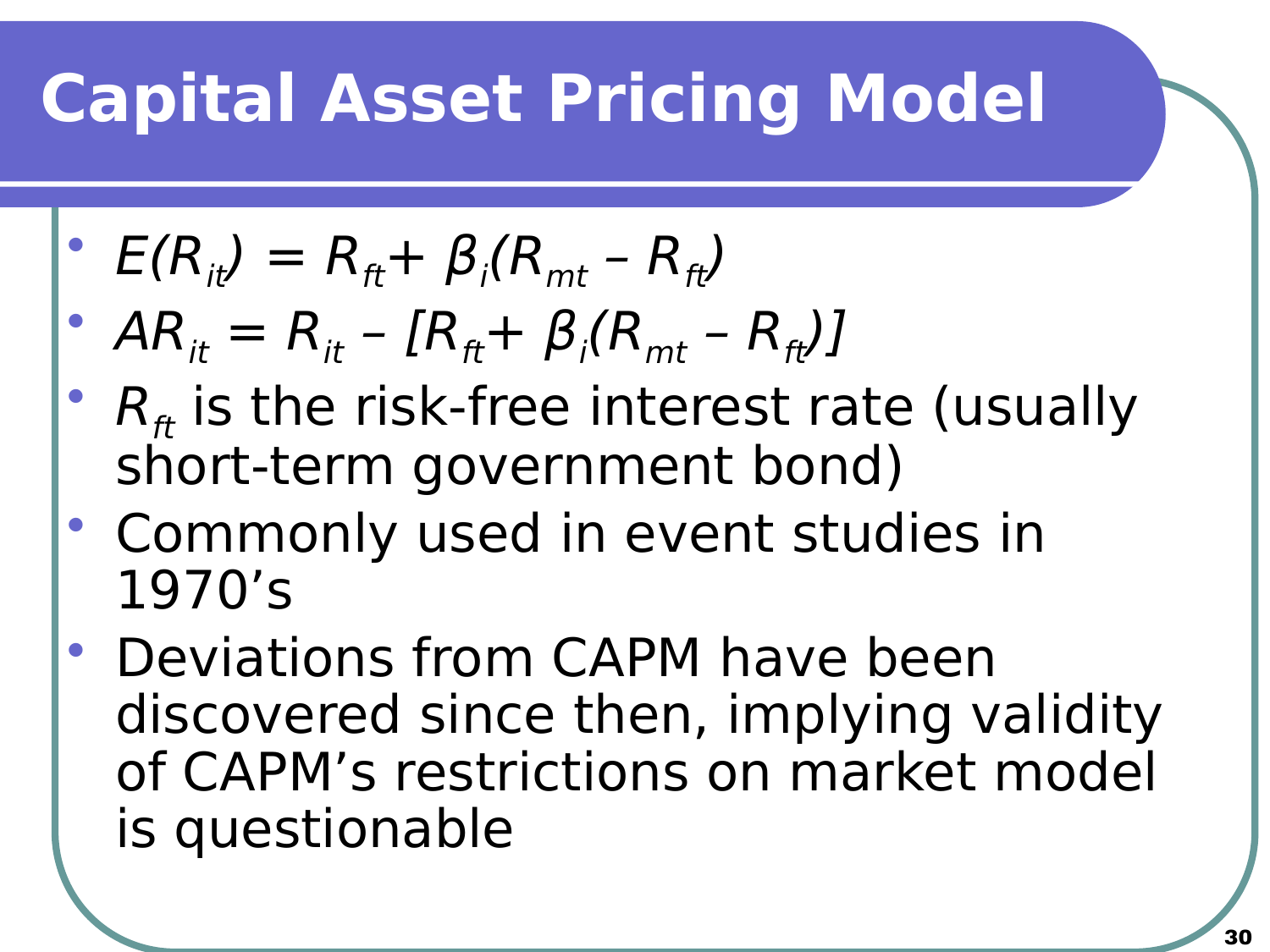

Capital Asset Pricing Model
E(Rit) = Rft+ βi(Rmt – Rft)
ARit = Rit – [Rft+ βi(Rmt – Rft)]
Rft is the risk-free interest rate (usually short-term government bond)
Commonly used in event studies in 1970’s
Deviations from CAPM have been discovered since then, implying validity of CAPM’s restrictions on market model is questionable
30